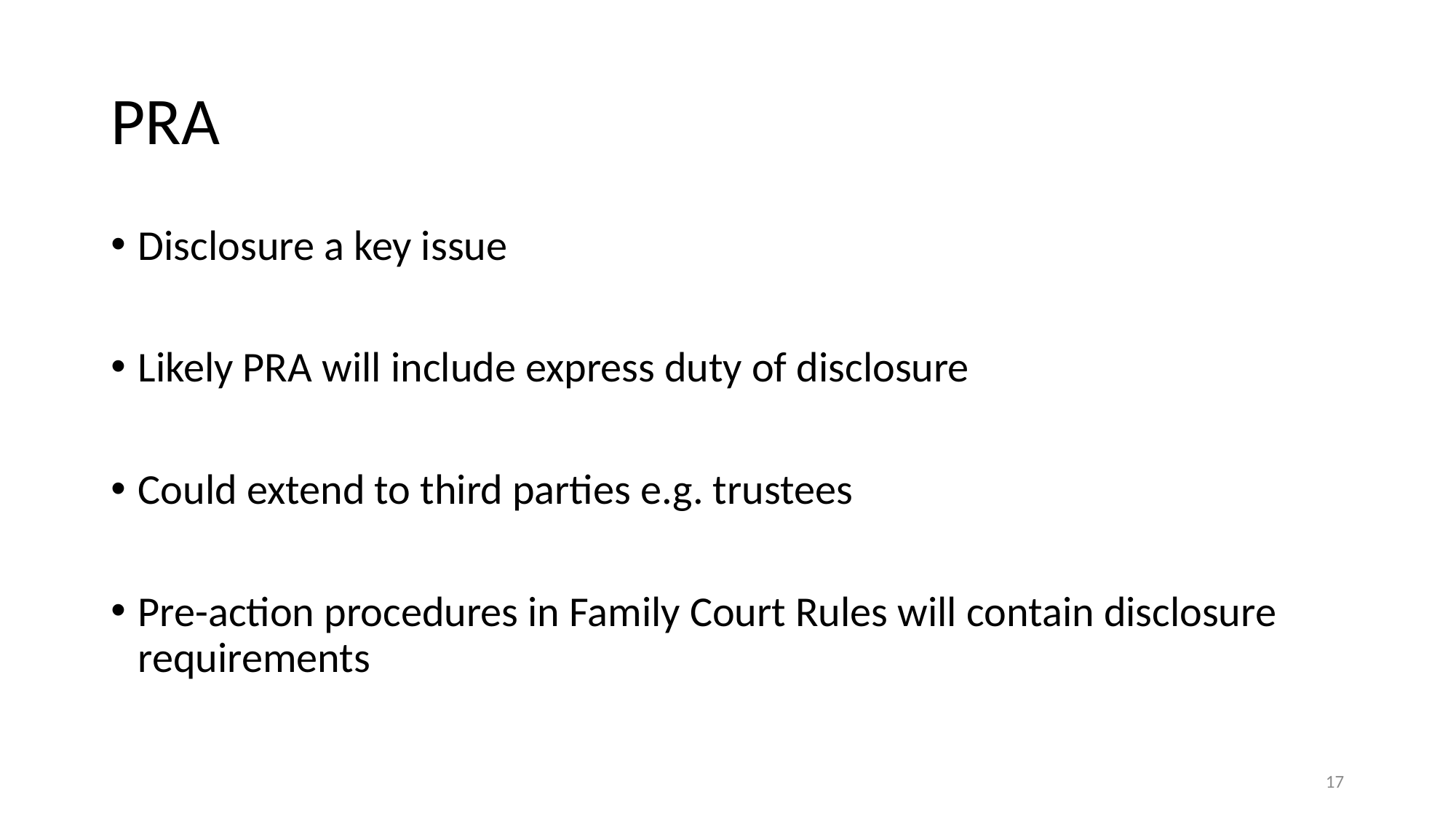

# PRA
Disclosure a key issue

Likely PRA will include express duty of disclosure

Could extend to third parties e.g. trustees

Pre-action procedures in Family Court Rules will contain disclosure requirements
17